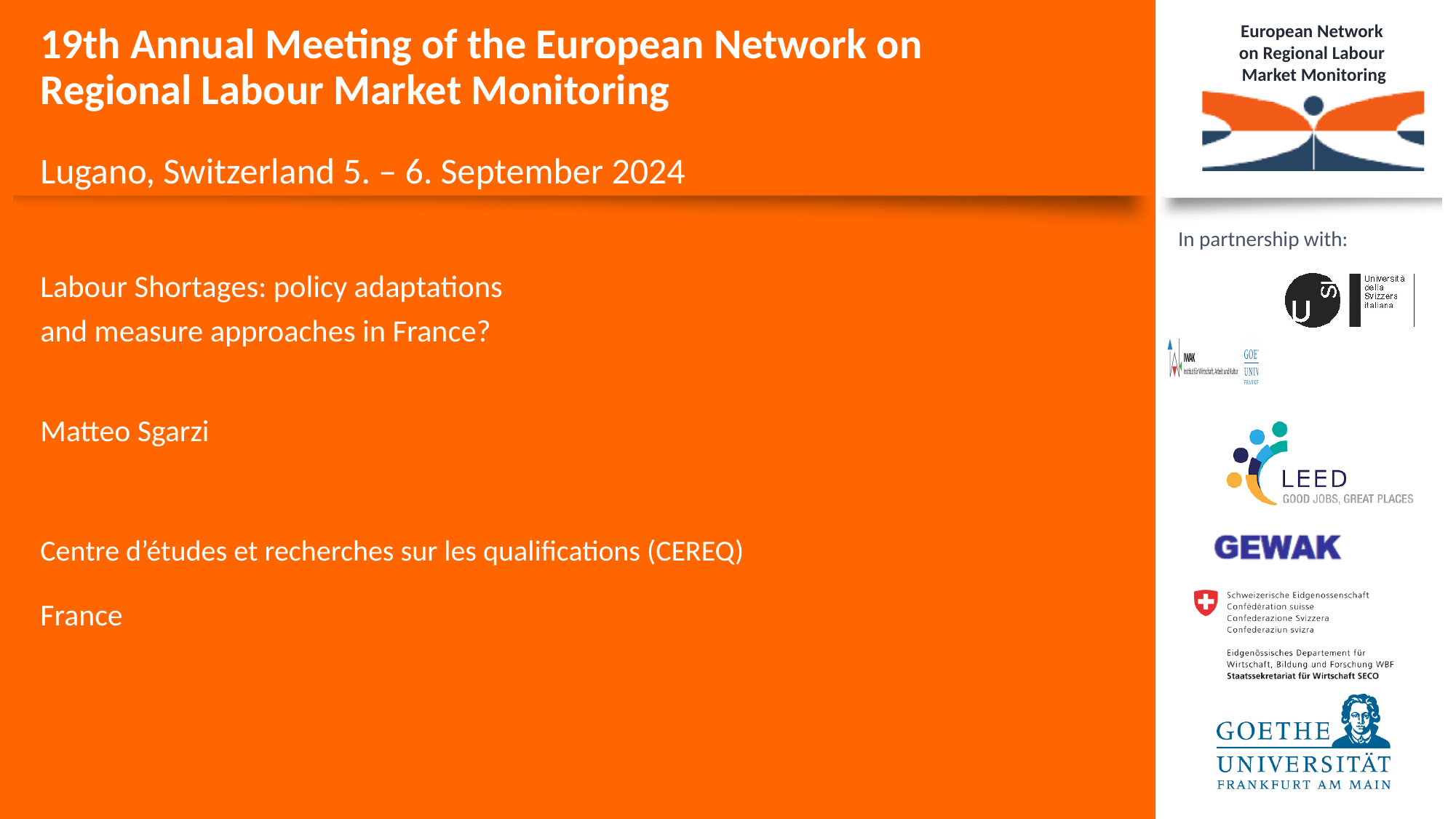

Labour Shortages: policy adaptations
and measure approaches in France?
Matteo Sgarzi
Centre d’études et recherches sur les qualifications (CEREQ)
France